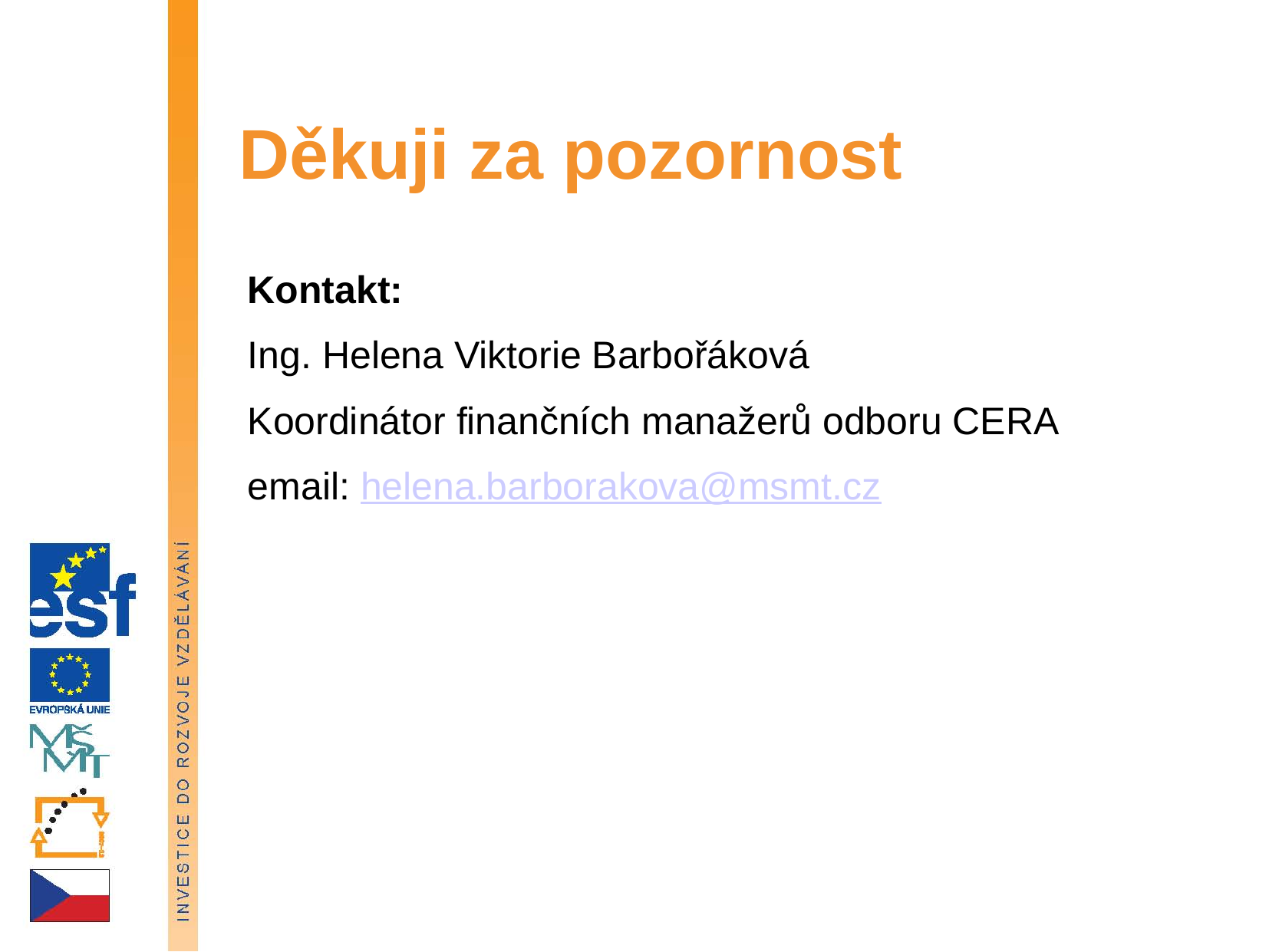

# Děkuji za pozornost
Kontakt:
Ing. Helena Viktorie Barbořáková
Koordinátor finančních manažerů odboru CERA
email: helena.barborakova@msmt.cz